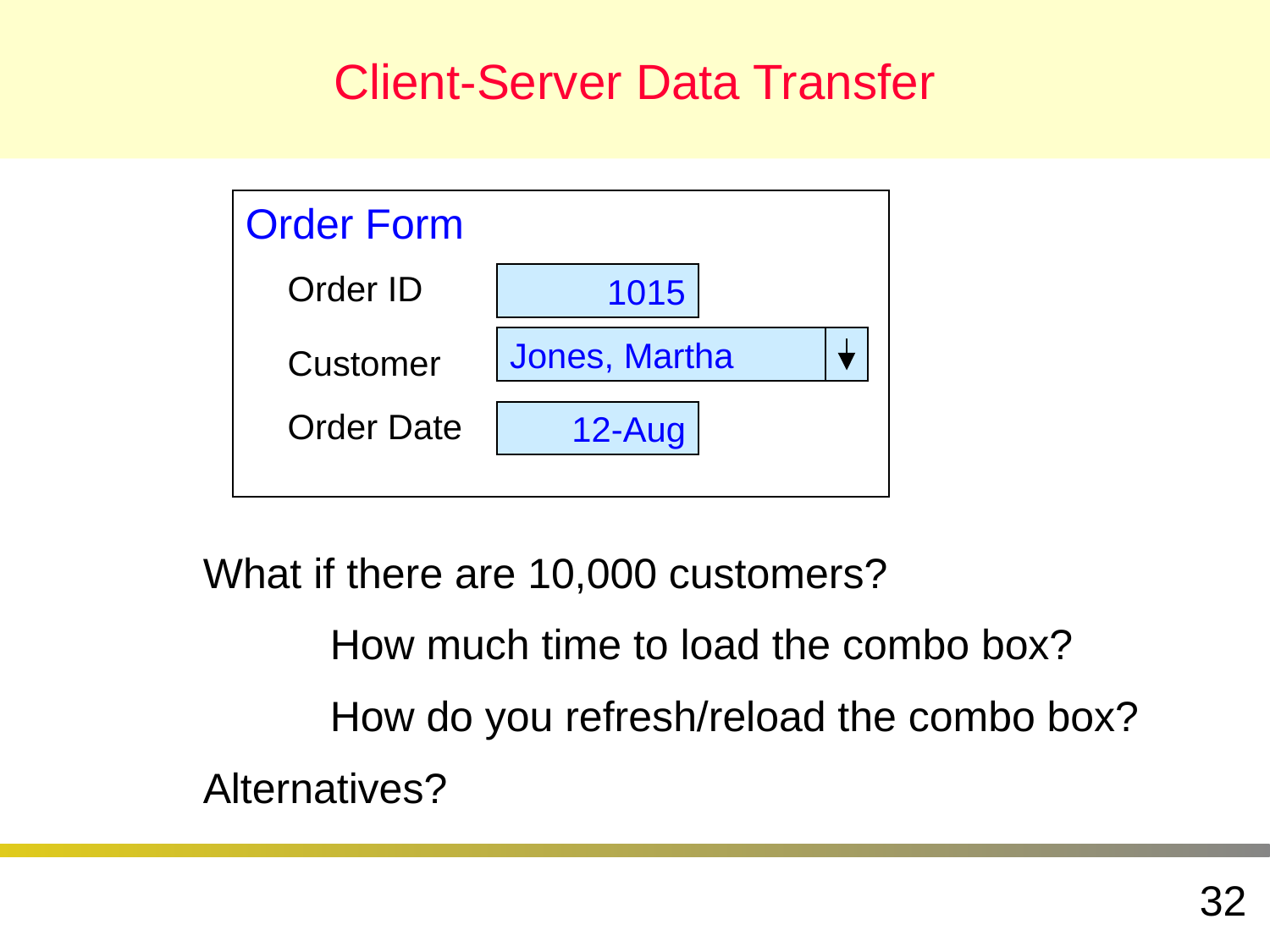

# Client-Server Data Transfer
Order Form
Order ID
1015
Jones, Martha

Customer

Order Date
12-Aug
What if there are 10,000 customers?
	How much time to load the combo box?
	How do you refresh/reload the combo box?
Alternatives?
32